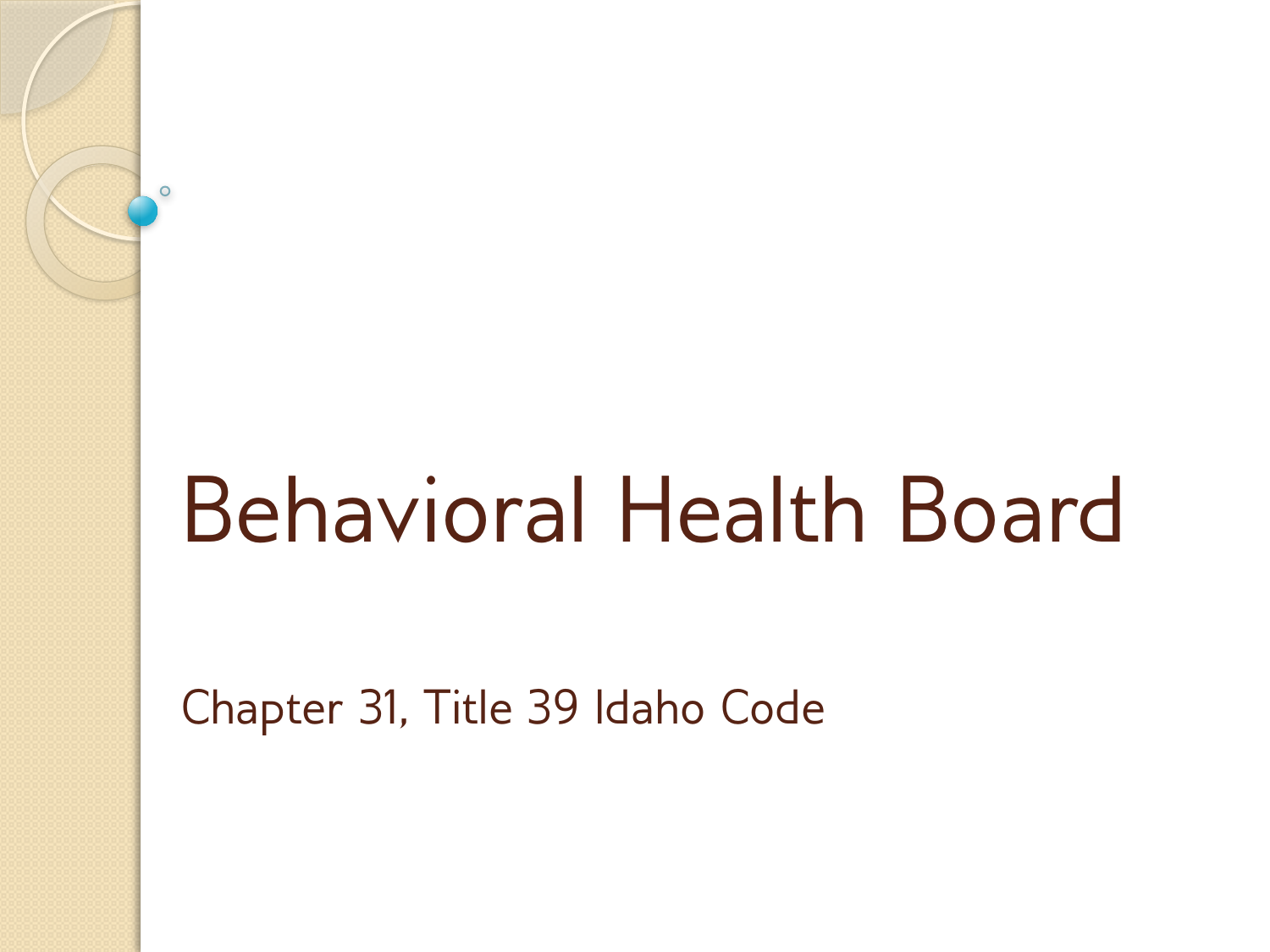

# Behavioral Health Board Chapter 31, Title 39 Idaho Code